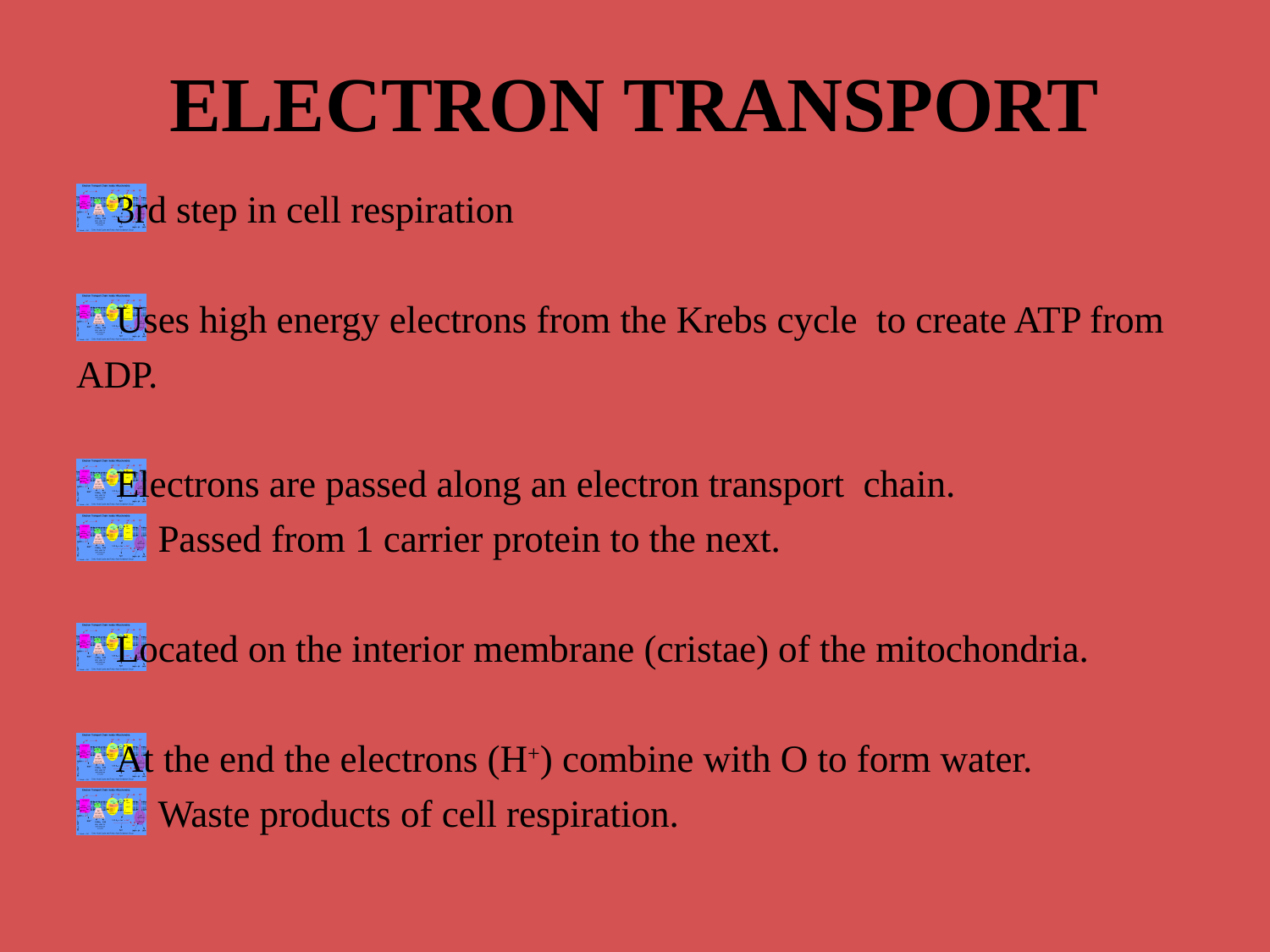

# ELECTRON TRANSPORT
3rd step in cell respiration

Uses high energy electrons from the Krebs cycle  to create ATP from ADP.

Electrons are passed along an electron transport  chain.
	 Passed from 1 carrier protein to the next.

Located on the interior membrane (cristae) of the mitochondria.

At the end the electrons (H+) combine with O to form water.
	 Waste products of cell respiration.